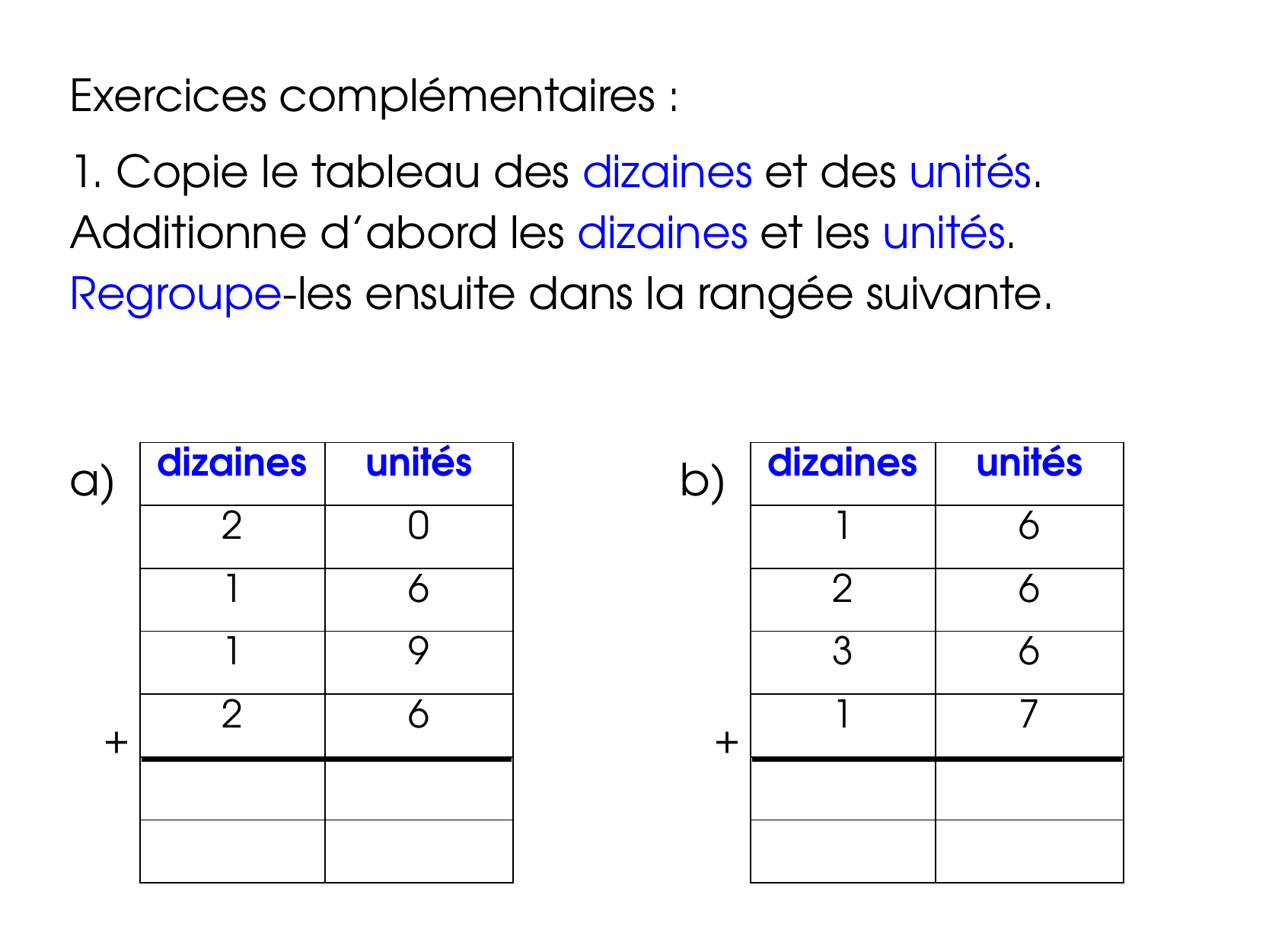

Exercices complémentaires :
1. Copie le tableau des dizaines et des unités. Additionne d’abord les dizaines et les unités. Regroupe-les ensuite dans la rangée suivante.
| dizaines | unités |
| --- | --- |
| 2 | 0 |
| 1 | 6 |
| 1 | 9 |
| 2 | 6 |
|  |  |
|  |  |
| dizaines | unités |
| --- | --- |
| 1 | 6 |
| 2 | 6 |
| 3 | 6 |
| 1 | 7 |
|  |  |
|  |  |
a)
+
b)
+